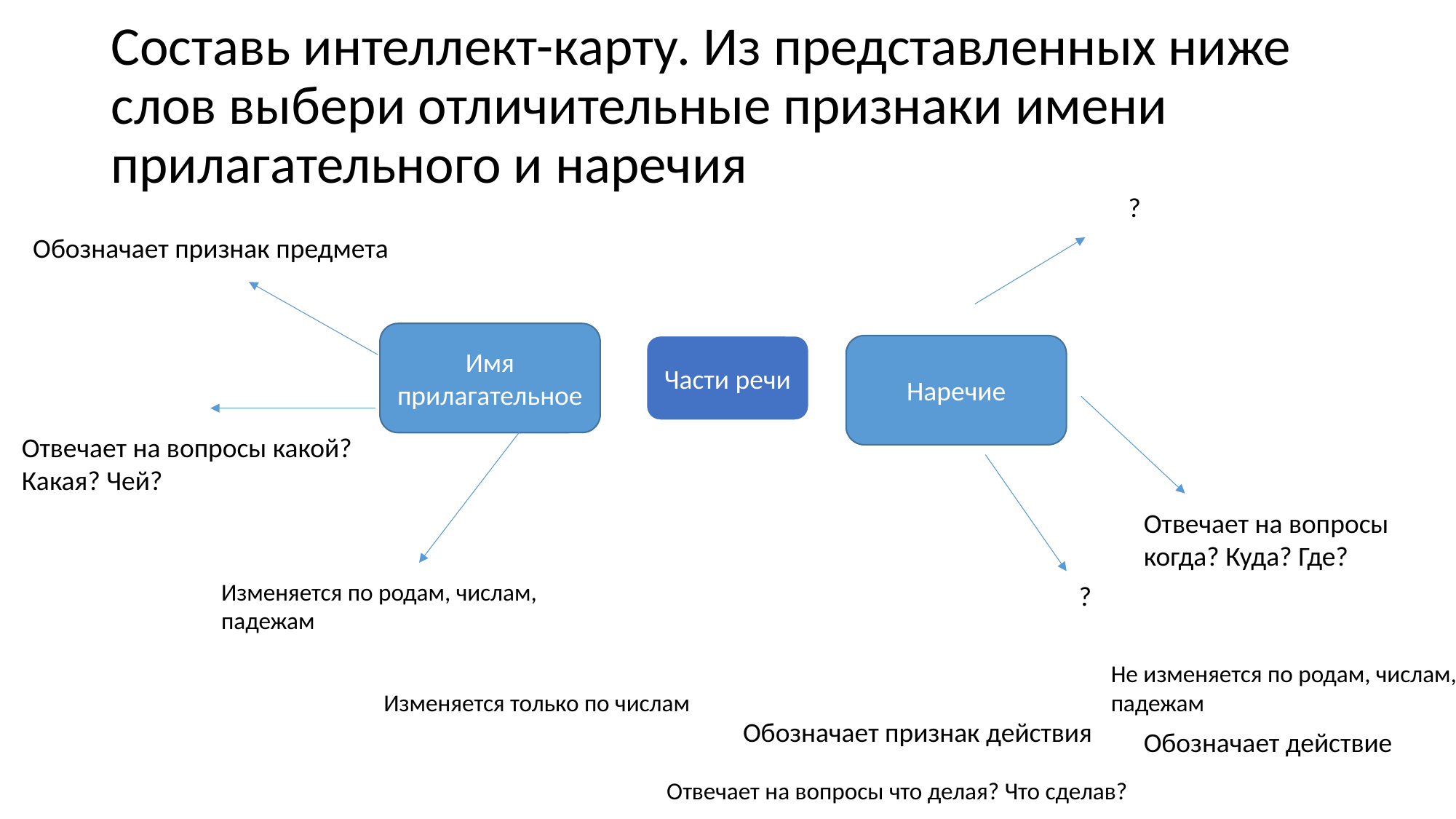

# Составь интеллект-карту. Из представленных ниже слов выбери отличительные признаки имени прилагательного и наречия
?
Обозначает признак предмета
Имя прилагательное
Части речи
Наречие
Отвечает на вопросы какой? Какая? Чей?
Отвечает на вопросы когда? Куда? Где?
Изменяется по родам, числам, падежам
?
Не изменяется по родам, числам, падежам
Изменяется только по числам
Обозначает признак действия
Обозначает действие
Отвечает на вопросы что делая? Что сделав?